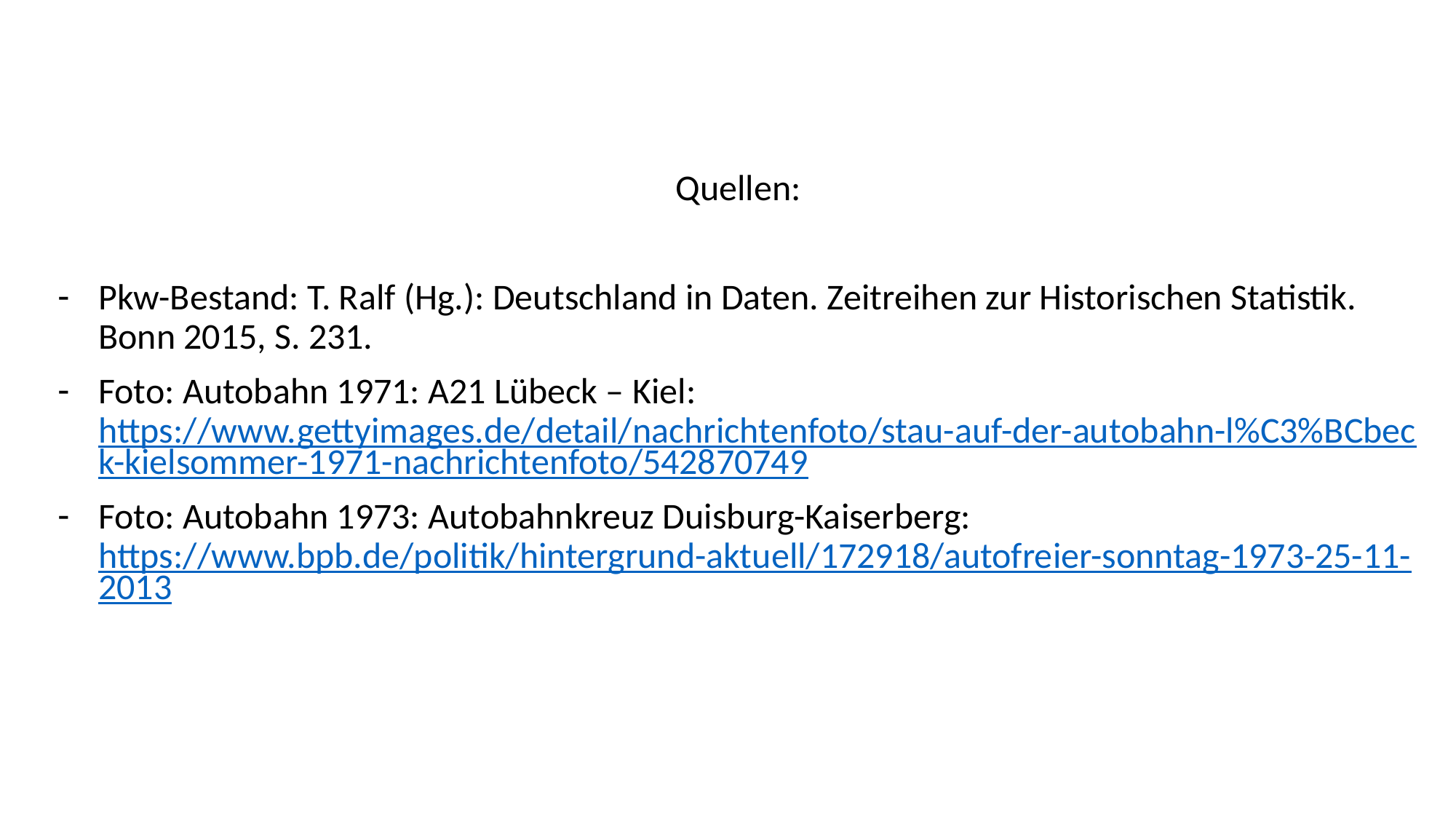

Quellen:

Pkw-Bestand: T. Ralf (Hg.): Deutschland in Daten. Zeitreihen zur Historischen Statistik. Bonn 2015, S. 231.
Foto: Autobahn 1971: A21 Lübeck – Kiel:  https://www.gettyimages.de/detail/nachrichtenfoto/stau-auf-der-autobahn-l%C3%BCbeck-kielsommer-1971-nachrichtenfoto/542870749
Foto: Autobahn 1973: Autobahnkreuz Duisburg-Kaiserberg: https://www.bpb.de/politik/hintergrund-aktuell/172918/autofreier-sonntag-1973-25-11-2013